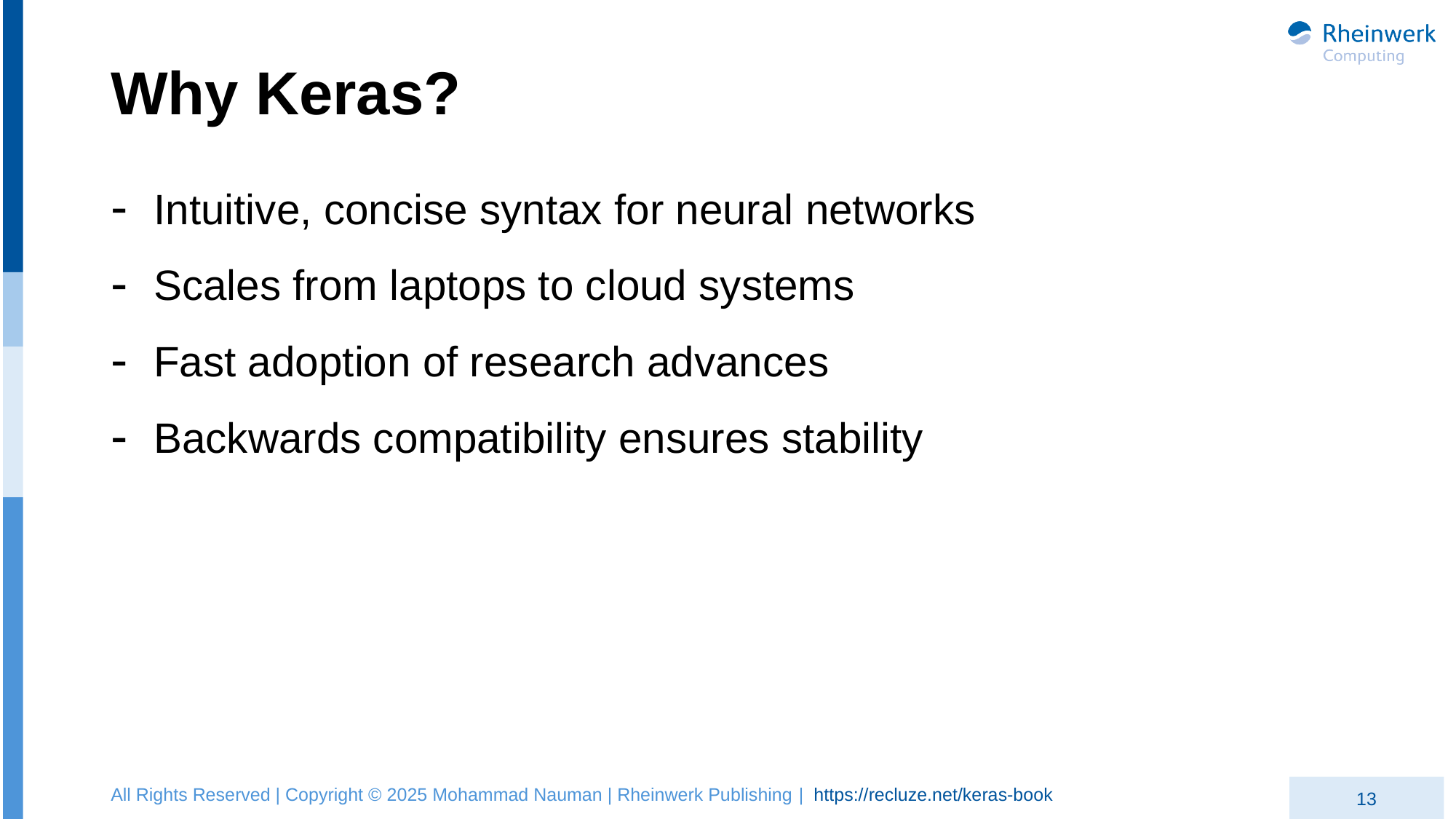

# Why Keras?
Intuitive, concise syntax for neural networks
Scales from laptops to cloud systems
Fast adoption of research advances
Backwards compatibility ensures stability